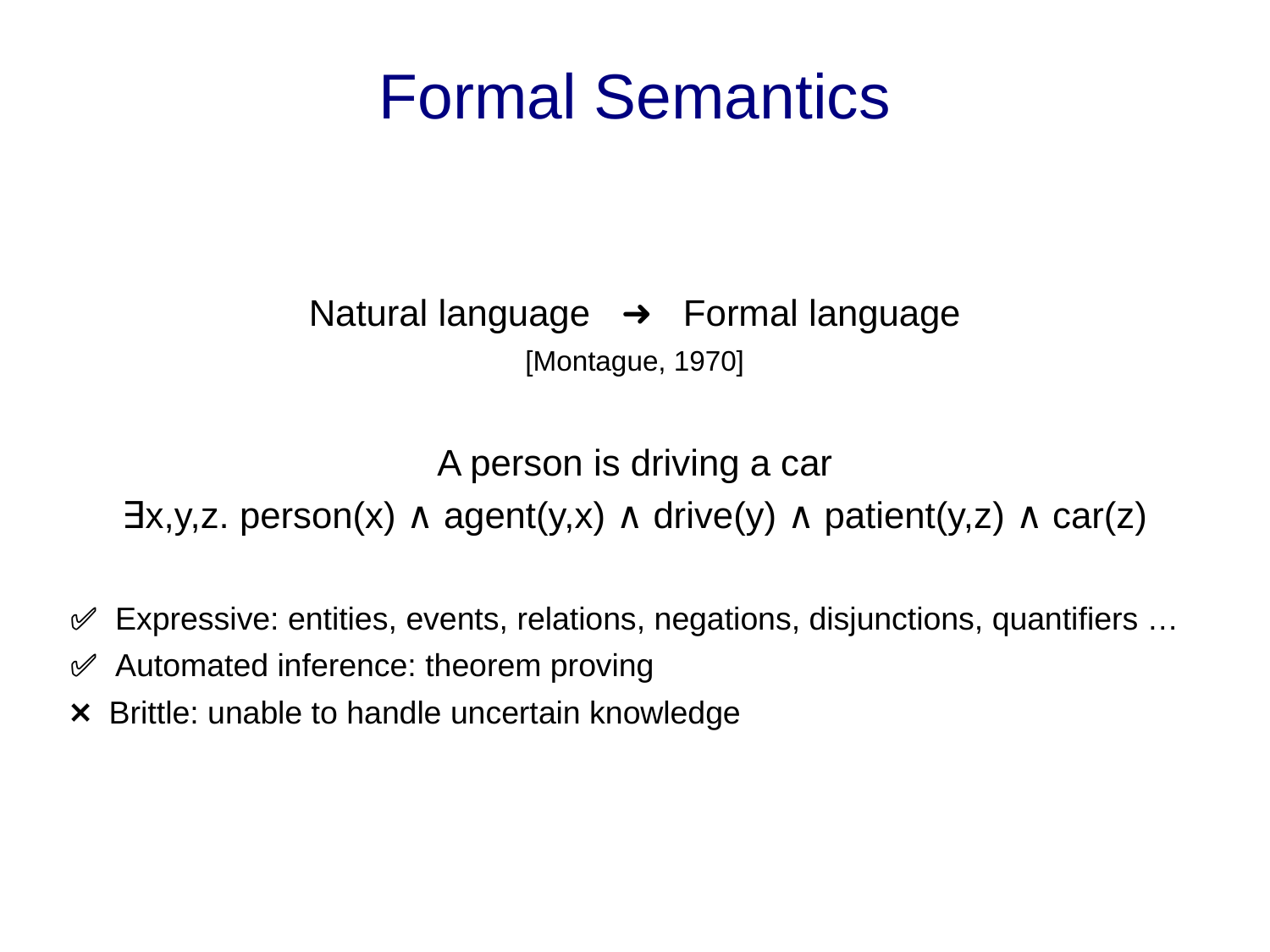

# Formal Semantics
Natural language   ➜   Formal language
[Montague, 1970]

A person is driving a car
∃x,y,z. person(x) ∧ agent(y,x) ∧ drive(y) ∧ patient(y,z) ∧ car(z)

✅  Expressive: entities, events, relations, negations, disjunctions, quantifiers …
✅  Automated inference: theorem proving
❌  Brittle: unable to handle uncertain knowledge
6